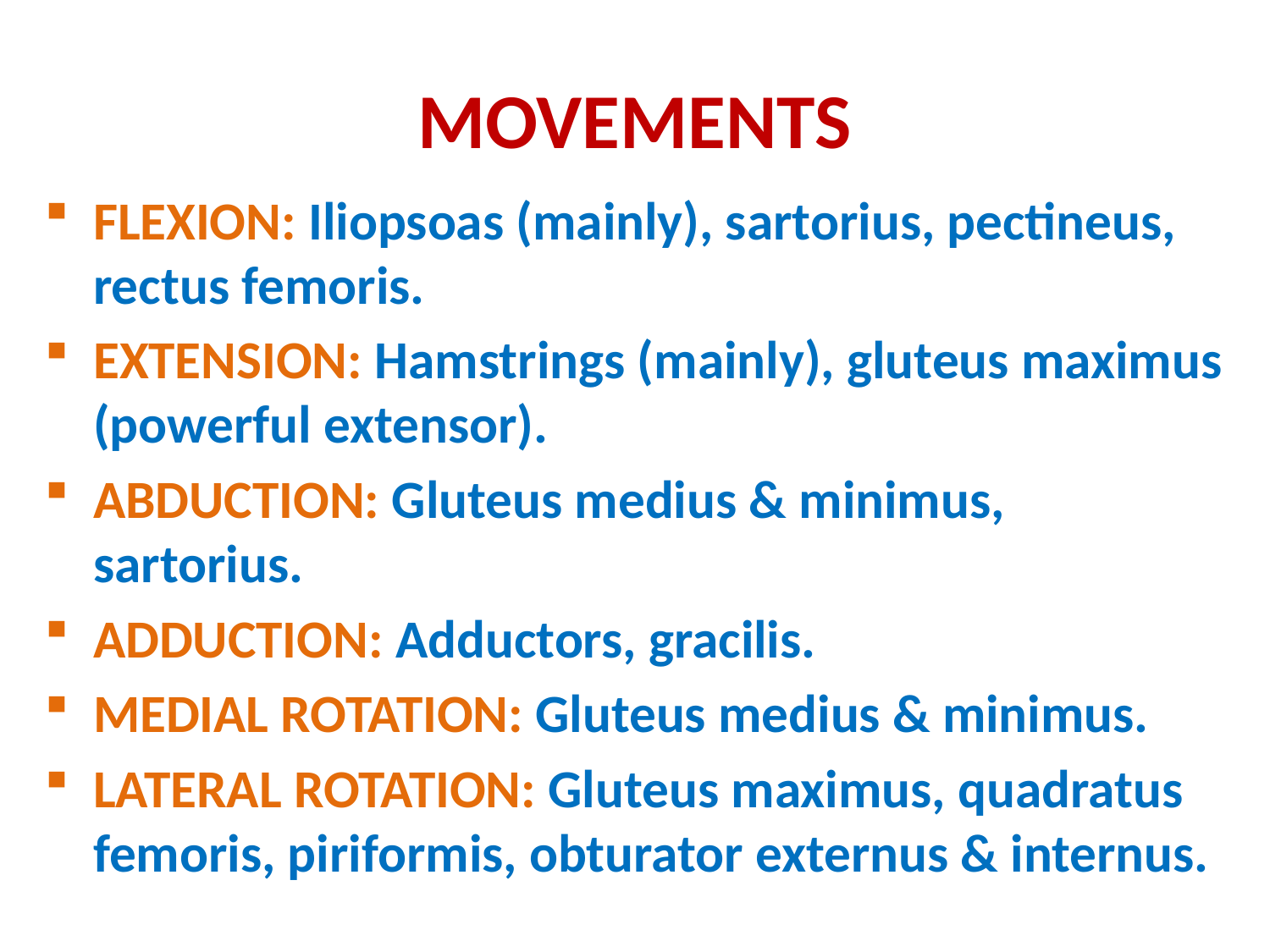

# MOVEMENTS
FLEXION: Iliopsoas (mainly), sartorius, pectineus, rectus femoris.
EXTENSION: Hamstrings (mainly), gluteus maximus (powerful extensor).
ABDUCTION: Gluteus medius & minimus, sartorius.
ADDUCTION: Adductors, gracilis.
MEDIAL ROTATION: Gluteus medius & minimus.
LATERAL ROTATION: Gluteus maximus, quadratus femoris, piriformis, obturator externus & internus.